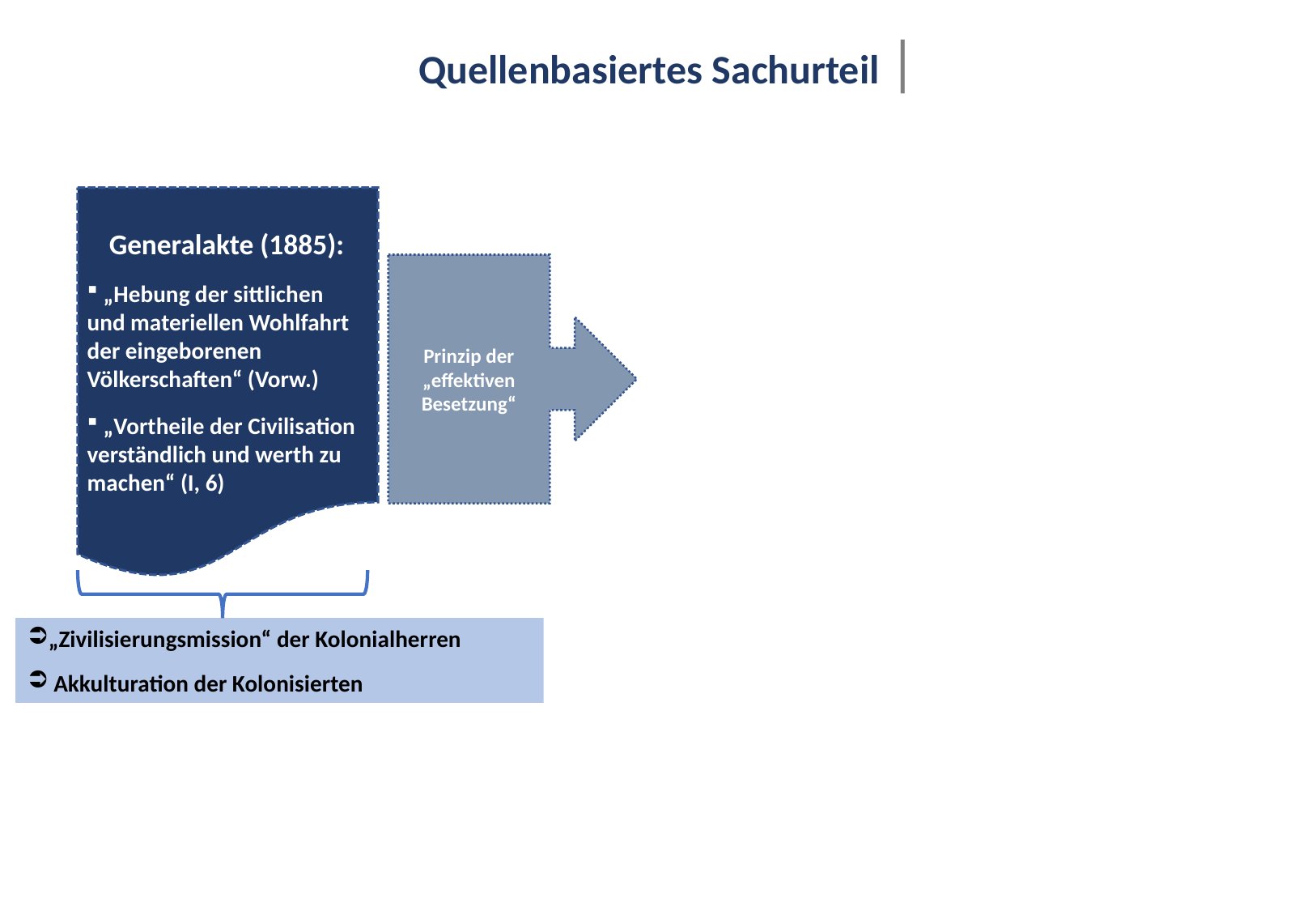

Quellenbasiertes Sachurteil |

#

Generalakte (1885):

 „Hebung der sittlichen und materiellen Wohlfahrt der eingeborenen Völkerschaften“ (Vorw.)

 „Vortheile der Civilisation verständlich und werth zu machen“ (I, 6)

Prinzip der „effektiven Besetzung“

„Zivilisierungsmission“ der Kolonialherren

 Akkulturation der Kolonisierten